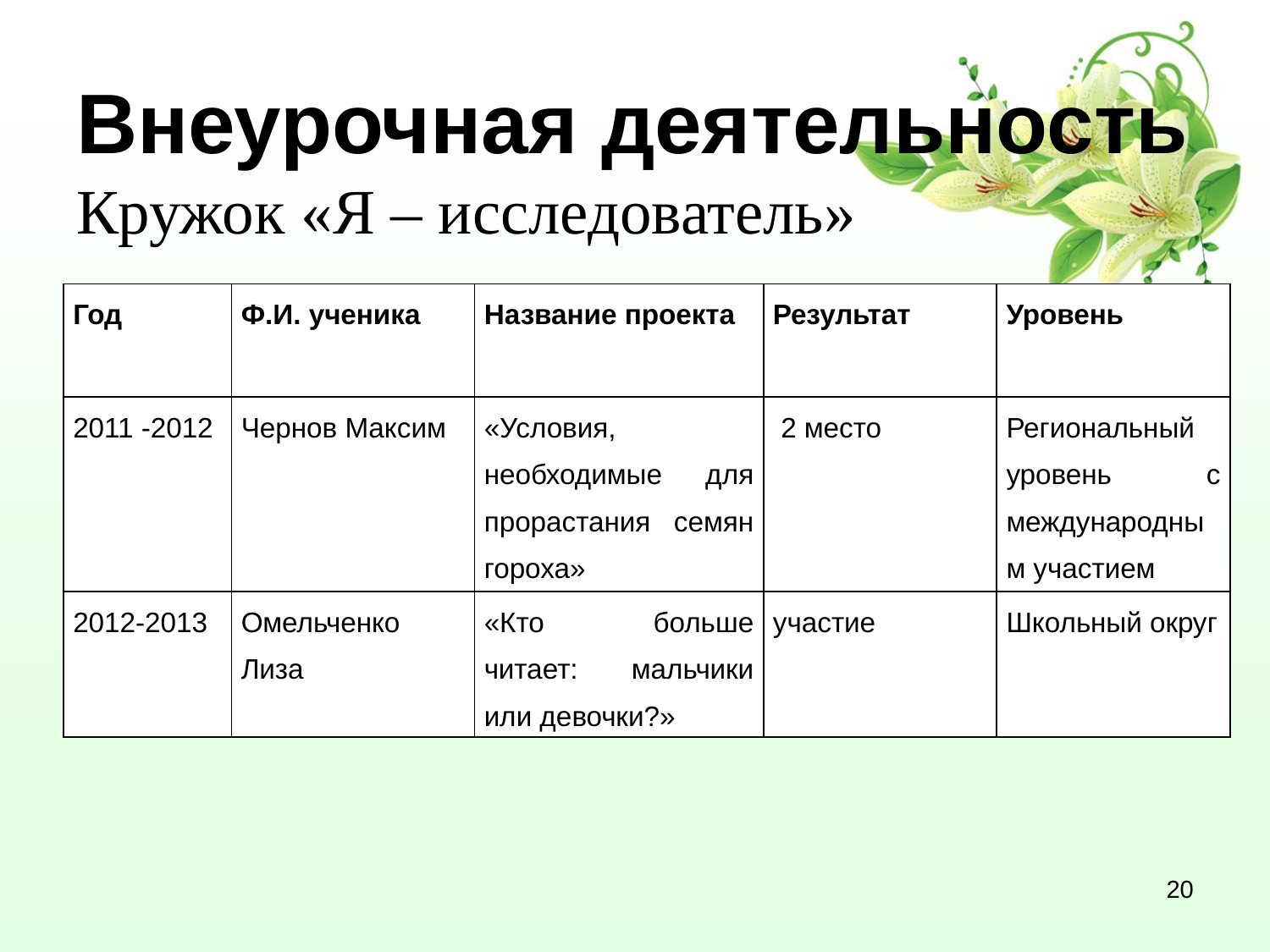

# Внеурочная деятельность Кружок «Я – исследователь»
| Год | Ф.И. ученика | Название проекта | Результат | Уровень |
| --- | --- | --- | --- | --- |
| 2011 -2012 | Чернов Максим | «Условия, необходимые для прорастания семян гороха» | 2 место | Региональный уровень с международным участием |
| 2012-2013 | Омельченко Лиза | «Кто больше читает: мальчики или девочки?» | участие | Школьный округ |
20